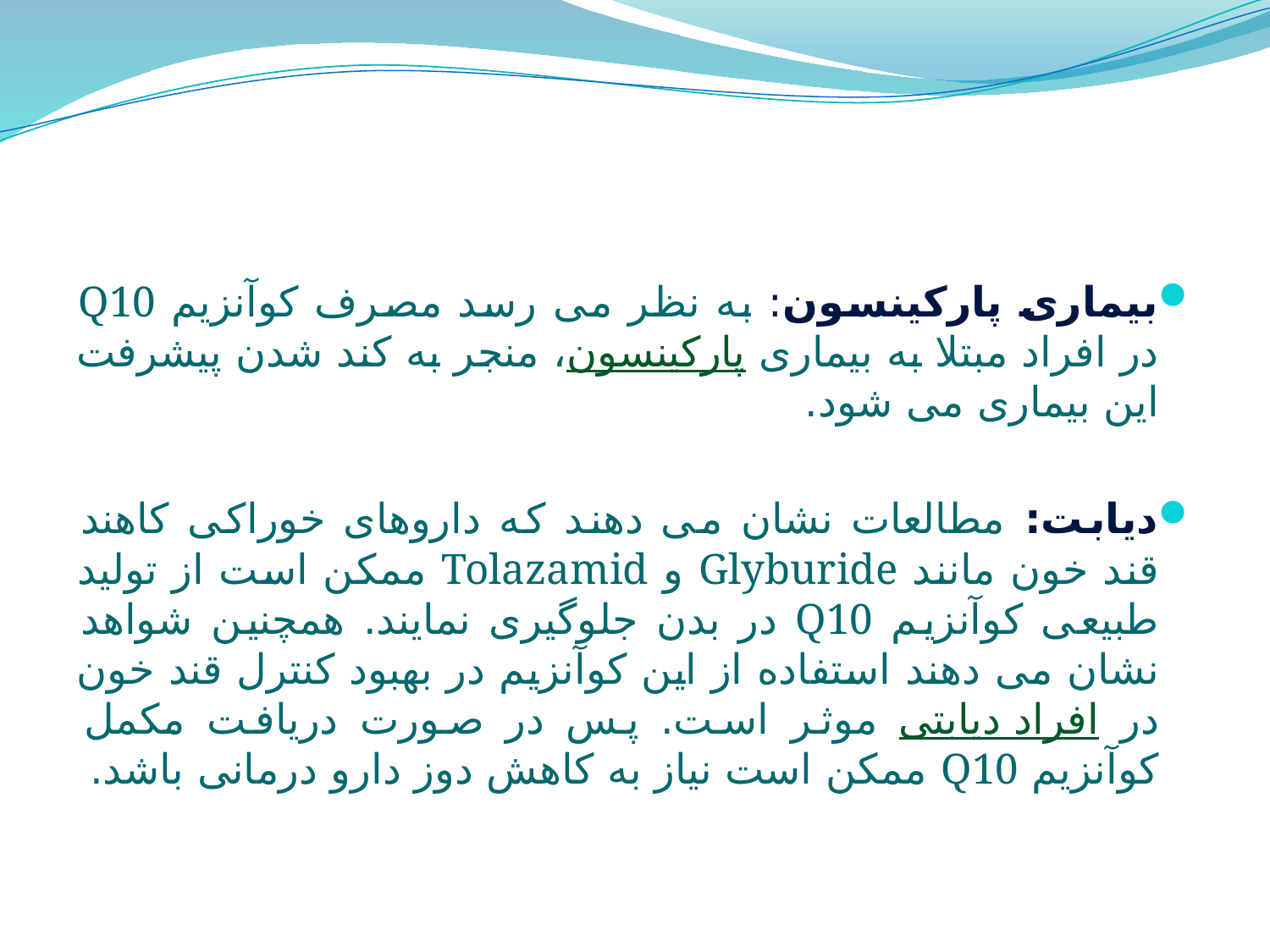

بیماری پارکینسون: به نظر می رسد مصرف کوآنزیم Q10 در افراد مبتلا به بیماری پارکینسون، منجر به کند شدن پیشرفت این بیماری می شود.

دیابت: مطالعات نشان می دهند که داروهای خوراکی کاهند قند خون مانند Glyburide و Tolazamid ممکن است از تولید طبیعی کوآنزیم Q10 در بدن جلوگیری نمایند. همچنین شواهد نشان می دهند استفاده از این کوآنزیم در بهبود کنترل قند خون در افراد دیابتی موثر است. پس در صورت دریافت مکمل کوآنزیم Q10 ممکن است نیاز به کاهش دوز دارو درمانی باشد.